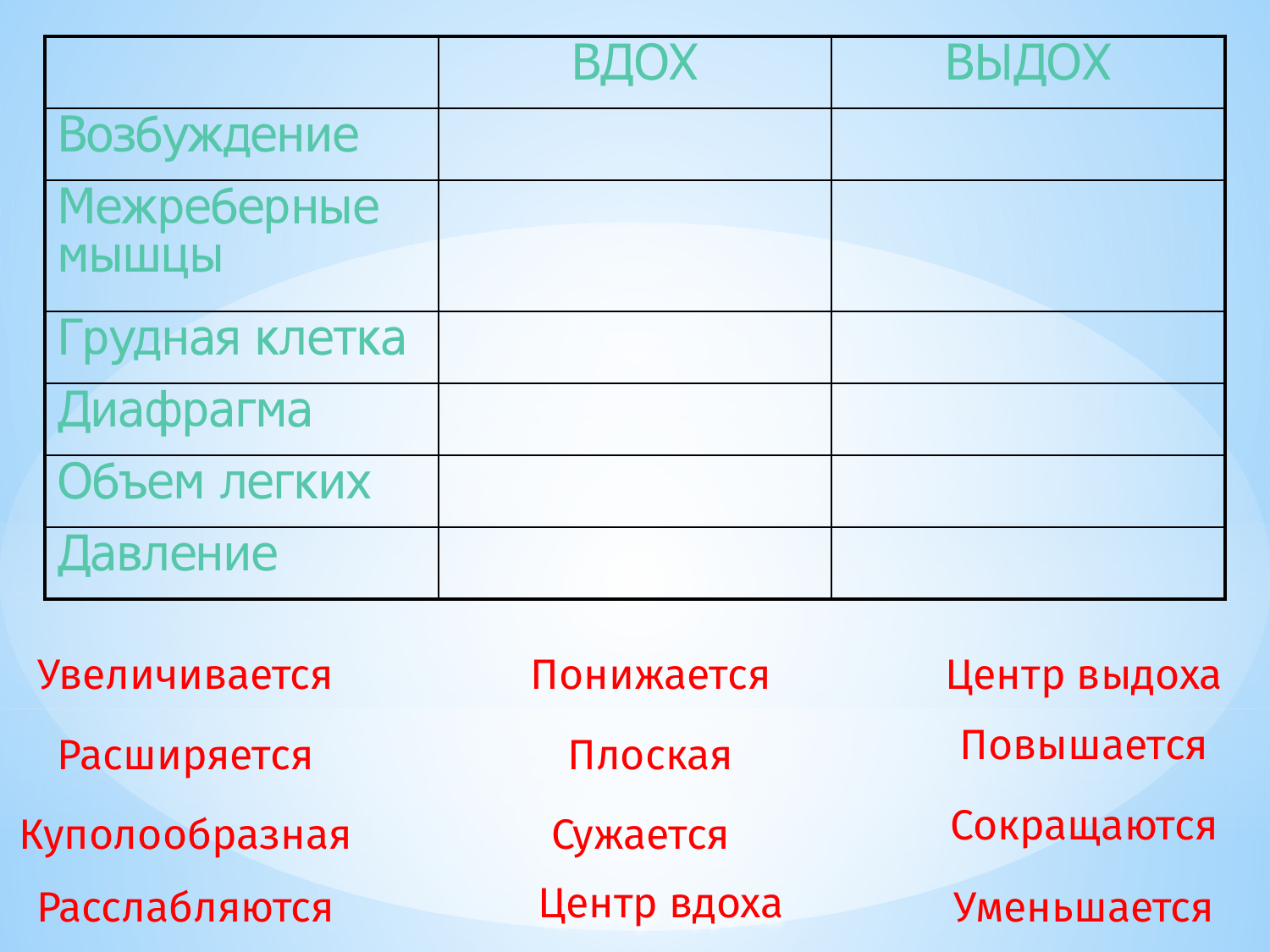

|  | ВДОХ | ВЫДОХ |
| --- | --- | --- |
| Возбуждение |  |  |
| Межреберные мышцы |  |  |
| Грудная клетка |  |  |
| Диафрагма |  |  |
| Объем легких |  |  |
| Давление |  |  |
Увеличивается
Понижается
Центр выдоха
Повышается
Расширяется
Плоская
Сокращаются
Сужается
Куполообразная
Расслабляются
Уменьшается
# Центр вдоха